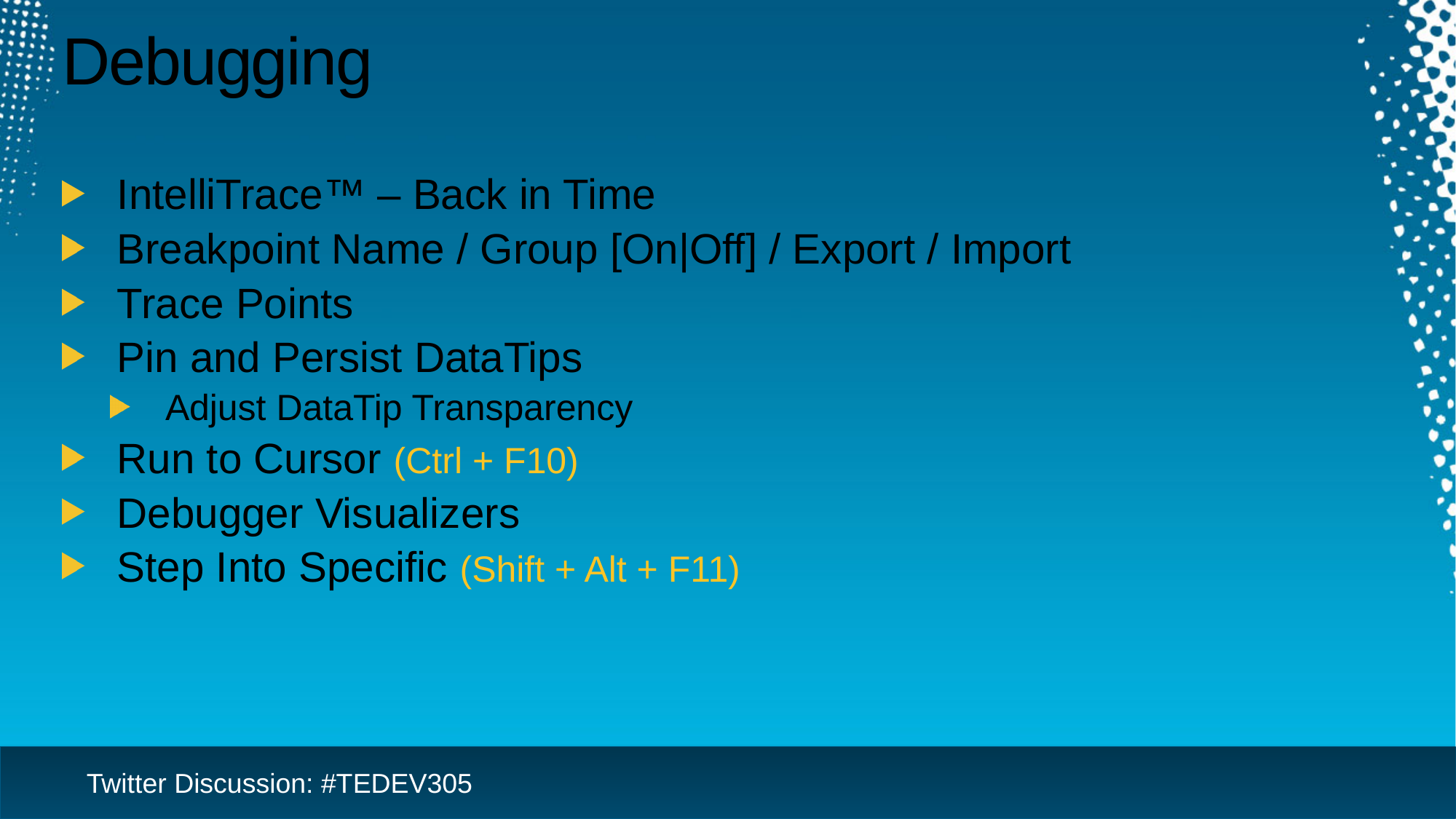

# Debugging
IntelliTrace™ – Back in Time
Breakpoint Name / Group [On|Off] / Export / Import
Trace Points
Pin and Persist DataTips
Adjust DataTip Transparency
Run to Cursor (Ctrl + F10)
Debugger Visualizers
Step Into Specific (Shift + Alt + F11)

Twitter Discussion: #TEDEV305